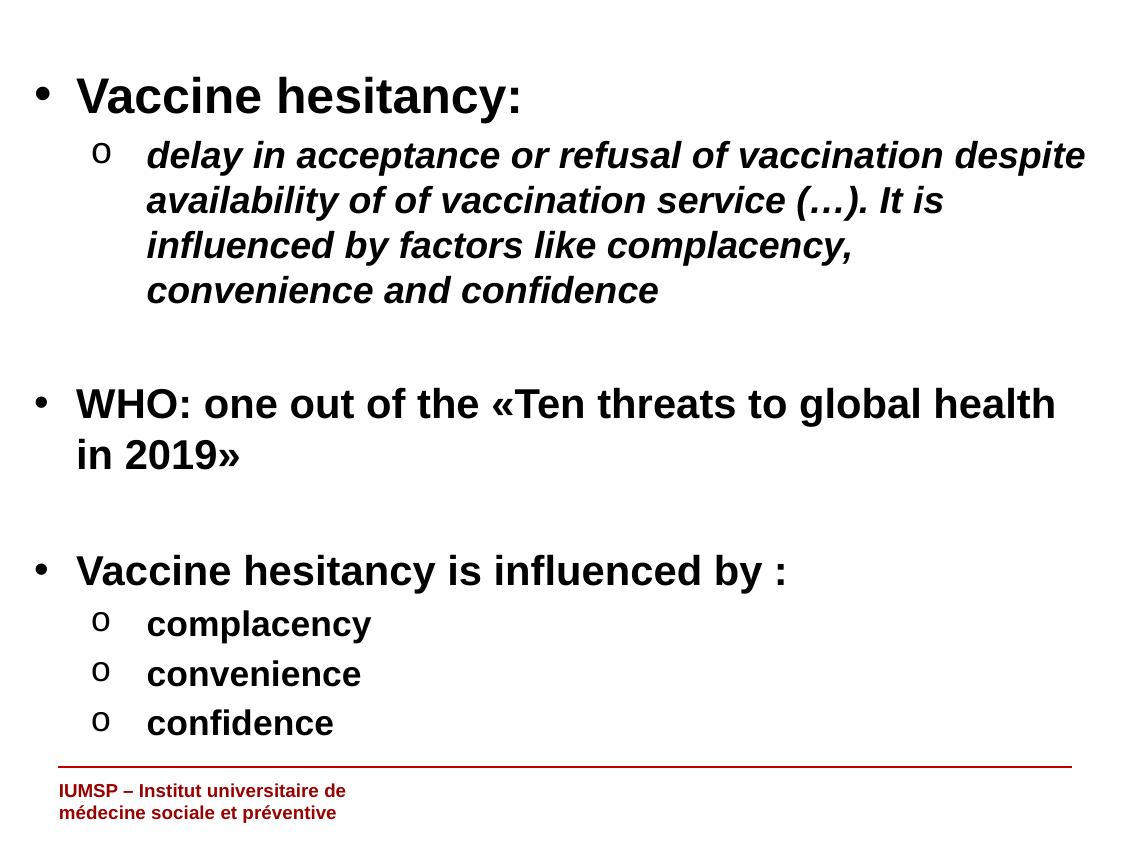

Vaccine hesitancy:
delay in acceptance or refusal of vaccination despite availability of of vaccination service (…). It is influenced by factors like complacency, convenience and confidence

WHO: one out of the «Ten threats to global health in 2019»

Vaccine hesitancy is influenced by :
complacency
convenience
confidence